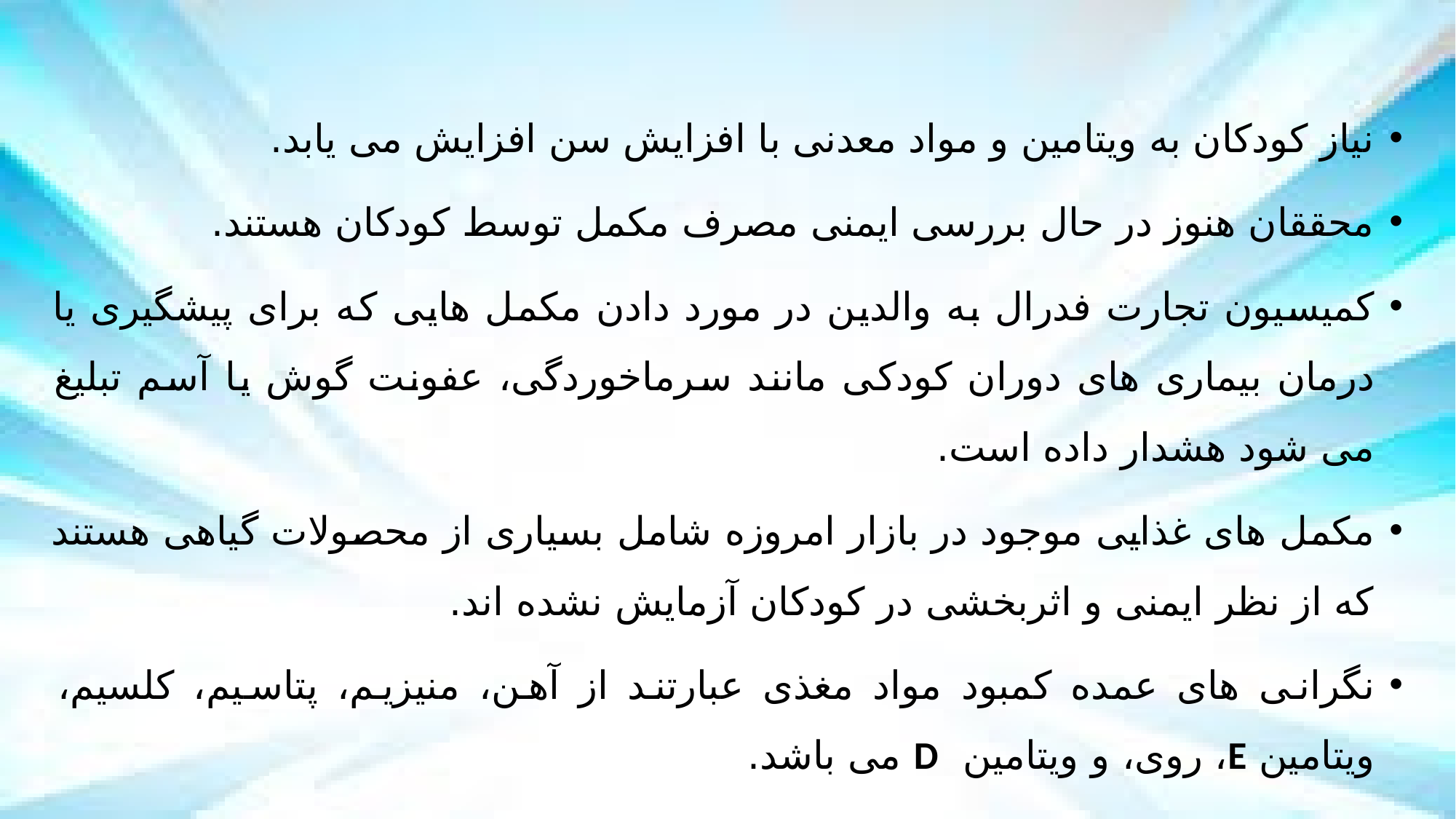

نیاز کودکان به ویتامین و مواد معدنی با افزایش سن افزایش می یابد.
محققان هنوز در حال بررسی ایمنی مصرف مکمل توسط کودکان هستند.
کمیسیون تجارت فدرال به والدین در مورد دادن مکمل هایی که برای پیشگیری یا درمان بیماری های دوران کودکی مانند سرماخوردگی، عفونت گوش یا آسم تبلیغ می شود هشدار داده است.
مکمل های غذایی موجود در بازار امروزه شامل بسیاری از محصولات گیاهی هستند که از نظر ایمنی و اثربخشی در کودکان آزمایش نشده اند.
نگرانی های عمده کمبود مواد مغذی عبارتند از آهن، منیزیم، پتاسیم، کلسیم، ویتامین E، روی، و ویتامین  D می باشد.